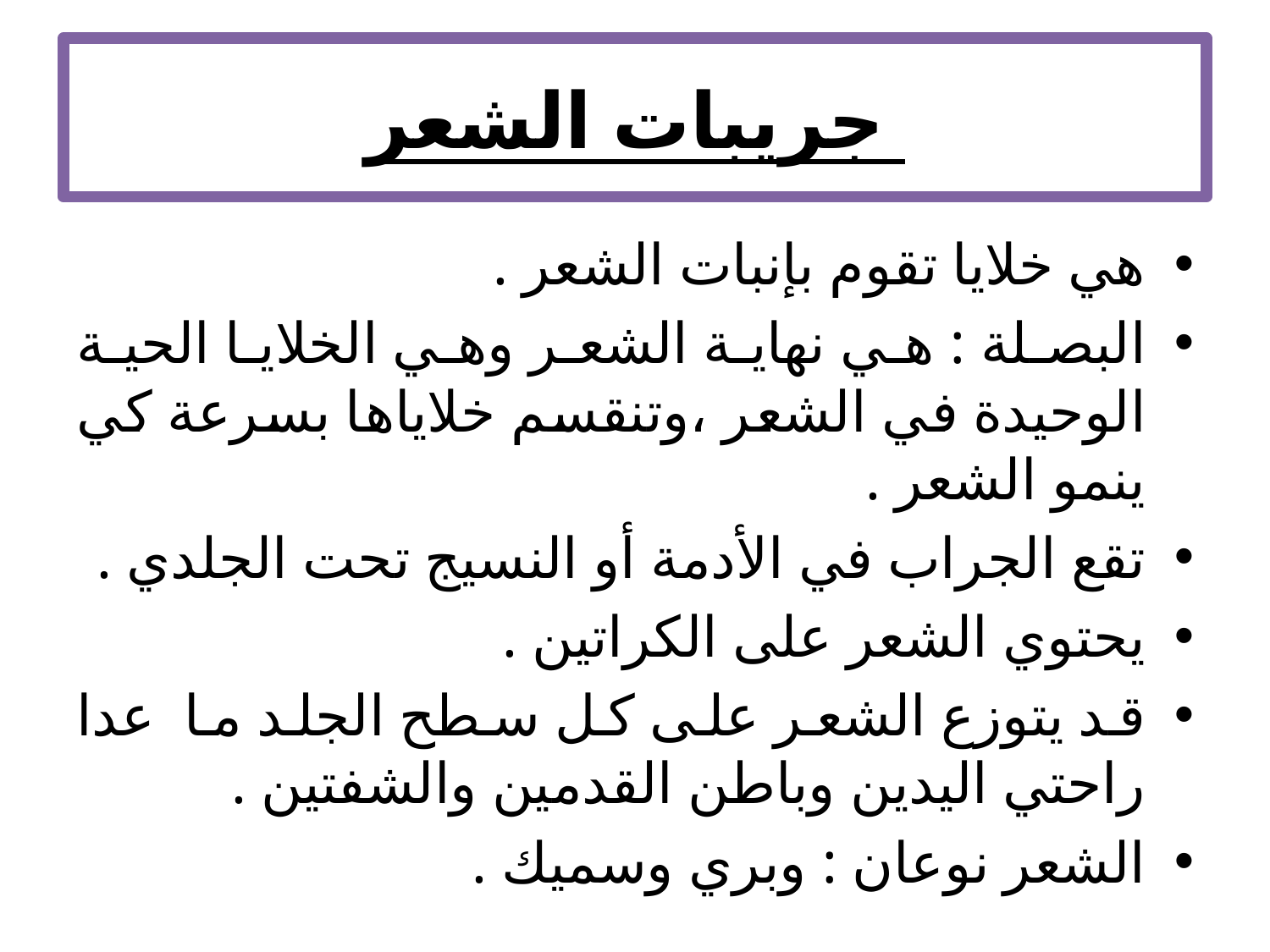

# جريبات الشعر
هي خلايا تقوم بإنبات الشعر .
البصلة : هي نهاية الشعر وهي الخلايا الحية الوحيدة في الشعر ،وتنقسم خلاياها بسرعة كي ينمو الشعر .
تقع الجراب في الأدمة أو النسيج تحت الجلدي .
يحتوي الشعر على الكراتين .
قد يتوزع الشعر على كل سطح الجلد ما  عدا راحتي اليدين وباطن القدمين والشفتين .
الشعر نوعان : وبري وسميك .